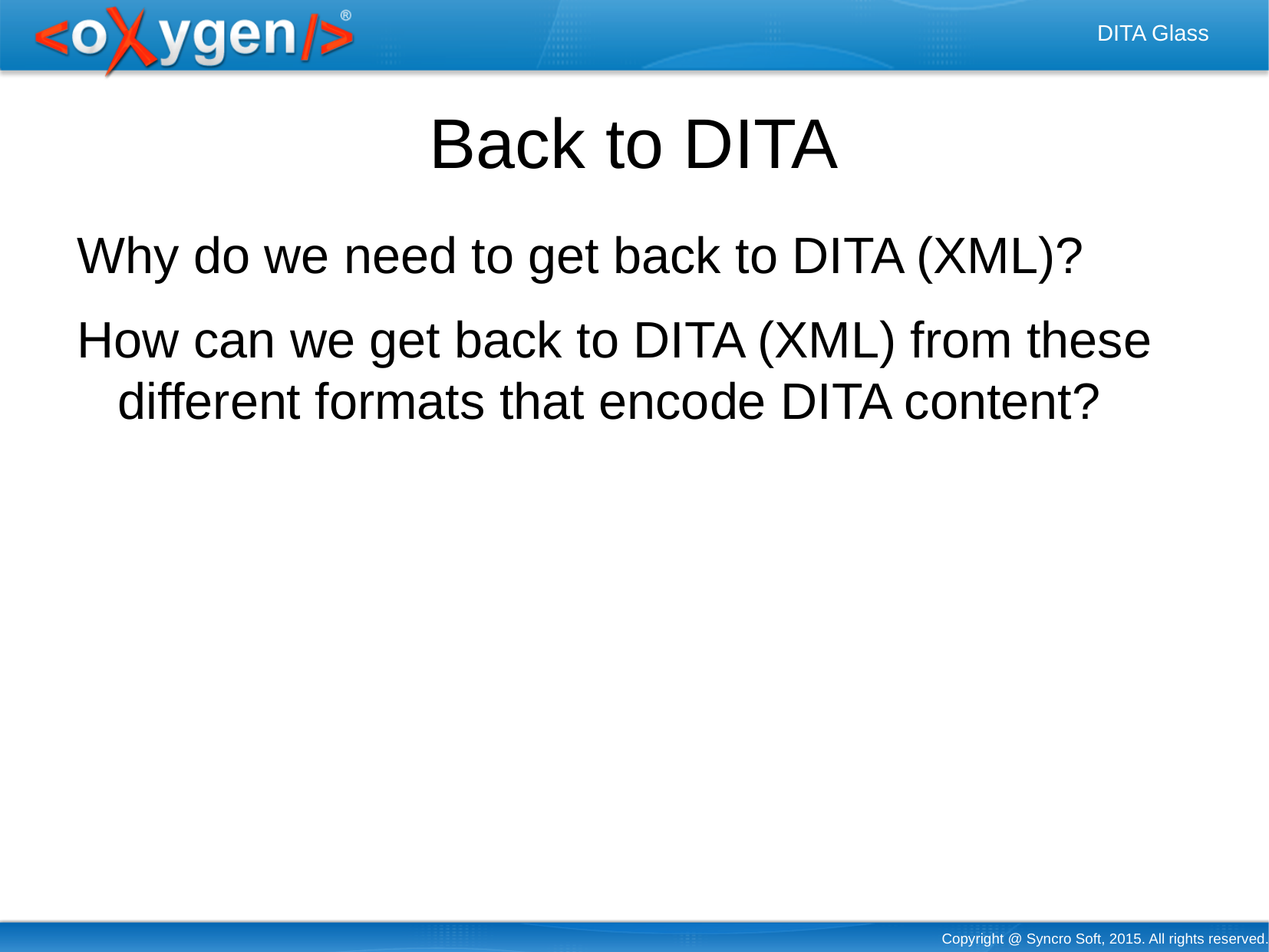

Back to DITA
Why do we need to get back to DITA (XML)?
How can we get back to DITA (XML) from these different formats that encode DITA content?